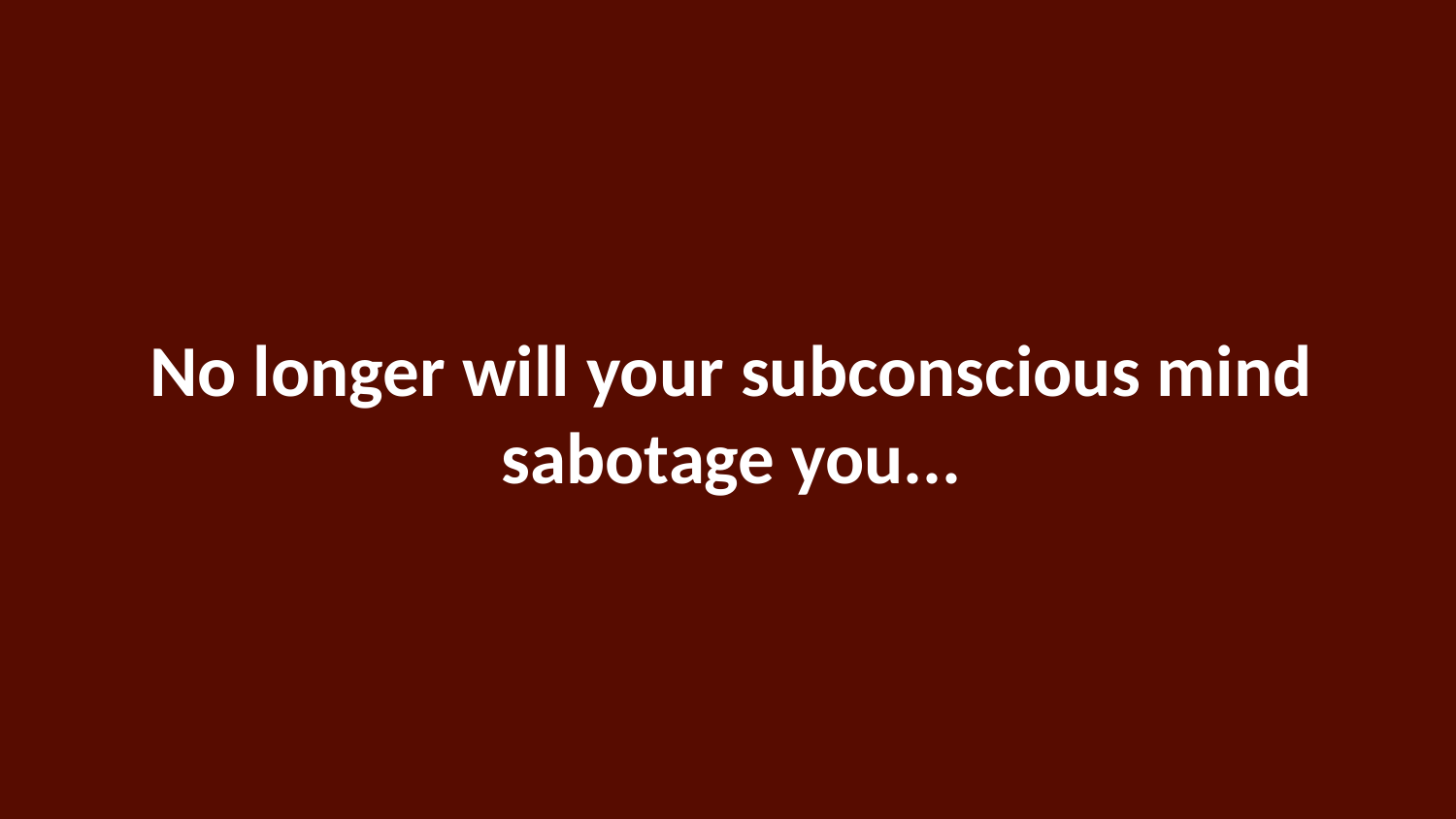

No longer will your subconscious mind sabotage you...